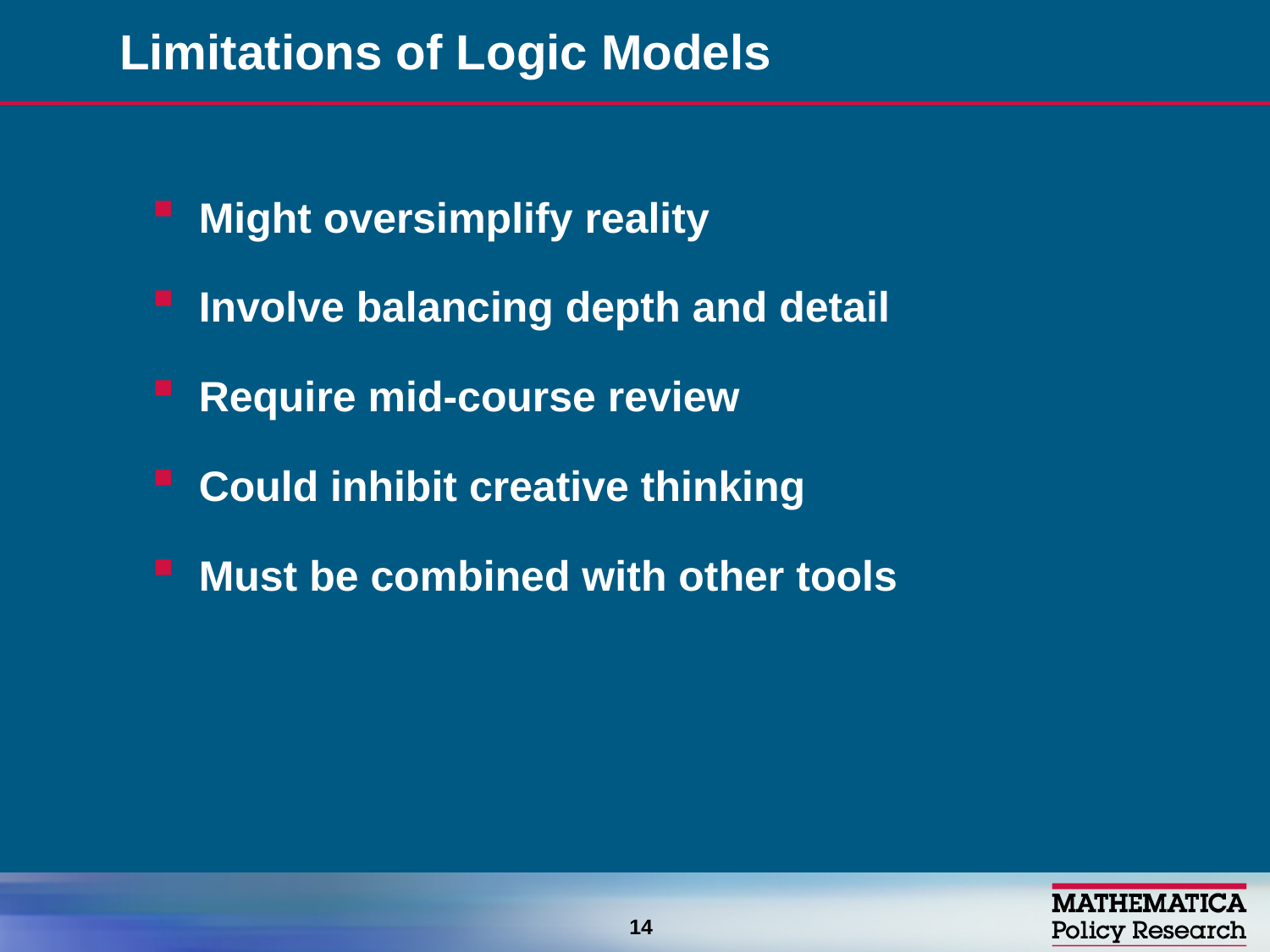

# Limitations of Logic Models
Might oversimplify reality
Involve balancing depth and detail
Require mid-course review
Could inhibit creative thinking
Must be combined with other tools
14